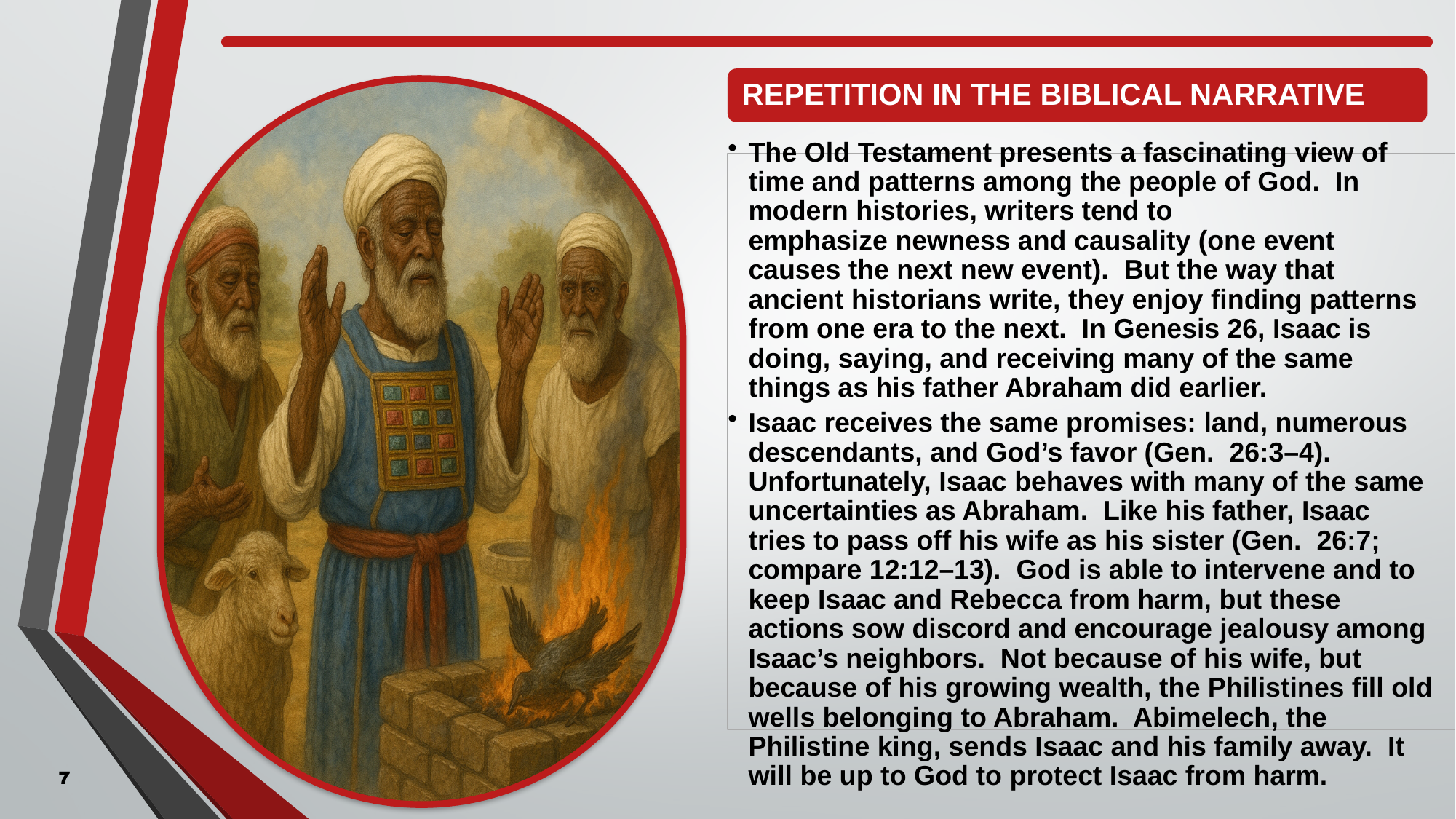

REPETITION IN THE BIBLICAL NARRATIVE

The Old Testament presents a fascinating view of time and patterns among the people of God.  In modern histories, writers tend to emphasize newness and causality (one event causes the next new event).  But the way that ancient historians write, they enjoy finding patterns from one era to the next.  In Genesis 26, Isaac is doing, saying, and receiving many of the same things as his father Abraham did earlier.
Isaac receives the same promises: land, numerous descendants, and God’s favor (Gen.  26:3–4).  Unfortunately, Isaac behaves with many of the same uncertainties as Abraham.  Like his father, Isaac tries to pass off his wife as his sister (Gen.  26:7; compare 12:12–13).  God is able to intervene and to keep Isaac and Rebecca from harm, but these actions sow discord and encourage jealousy among Isaac’s neighbors.  Not because of his wife, but because of his growing wealth, the Philistines fill old wells belonging to Abraham.  Abimelech, the Philistine king, sends Isaac and his family away.  It will be up to God to protect Isaac from harm.

7